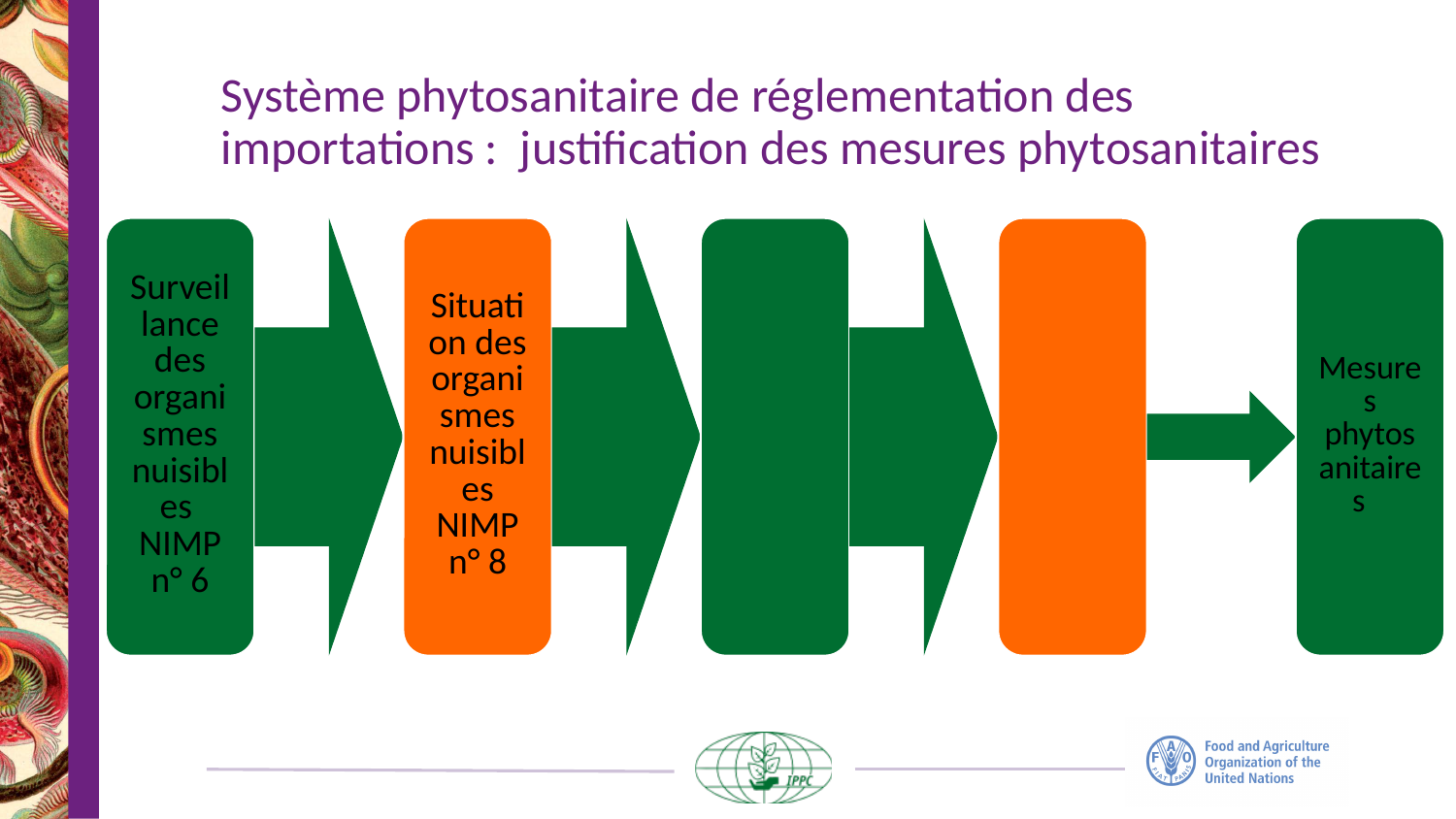

# Système phytosanitaire de réglementation des importations :  justification des mesures phytosanitaires
Surveillance des organismes nuisibles
NIMP n° 6
Situation des organismes nuisibles NIMP n° 8
Mesures phytosanitaires